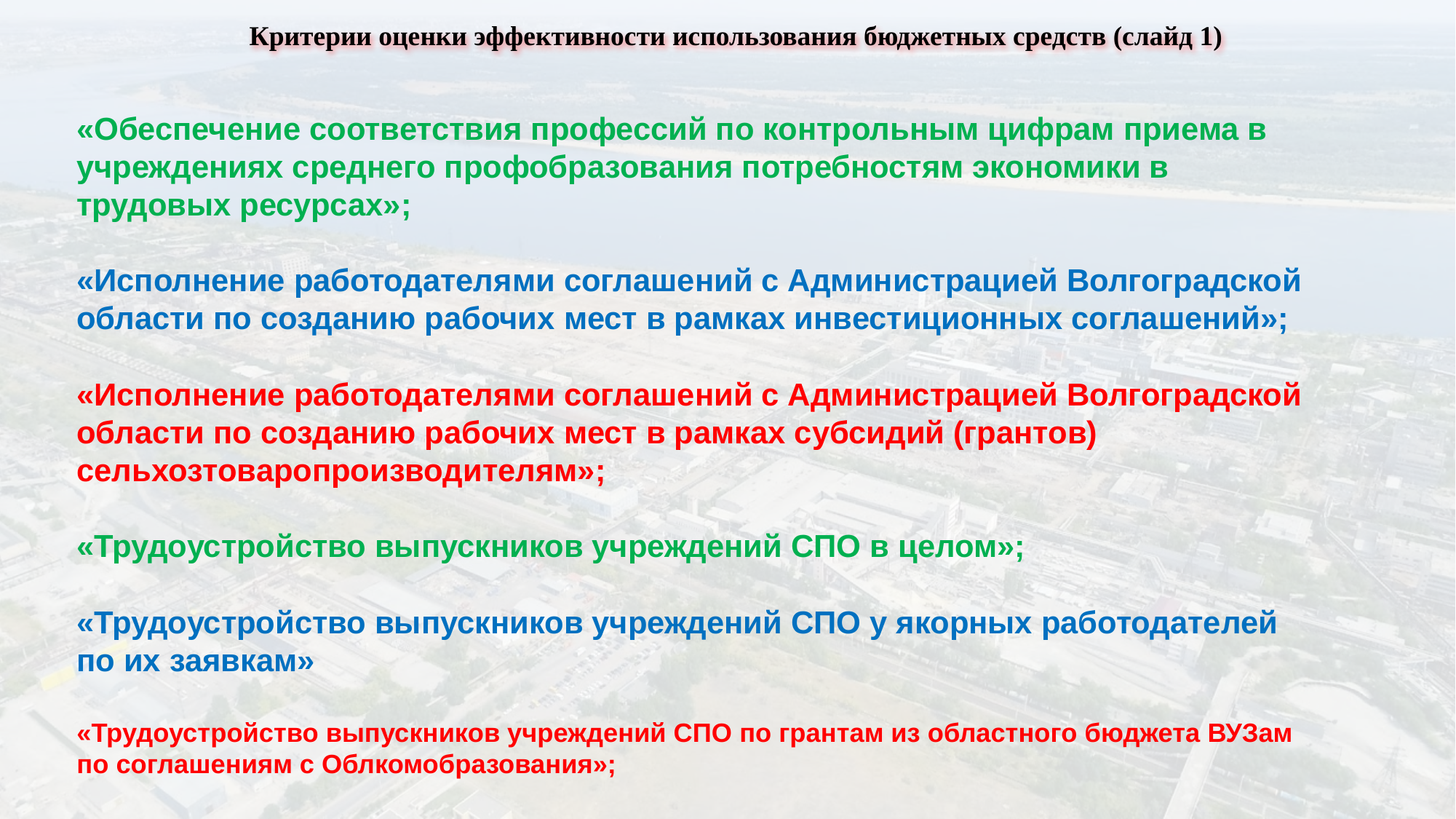

Критерии оценки эффективности использования бюджетных средств (слайд 1)
# «Обеспечение соответствия профессий по контрольным цифрам приема в учреждениях среднего профобразования потребностям экономики в трудовых ресурсах»; «Исполнение работодателями соглашений с Администрацией Волгоградской области по созданию рабочих мест в рамках инвестиционных соглашений»; «Исполнение работодателями соглашений с Администрацией Волгоградской области по созданию рабочих мест в рамках субсидий (грантов) сельхозтоваропроизводителям»; «Трудоустройство выпускников учреждений СПО в целом»; «Трудоустройство выпускников учреждений СПО у якорных работодателей по их заявкам» «Трудоустройство выпускников учреждений СПО по грантам из областного бюджета ВУЗам по соглашениям с Облкомобразования»;